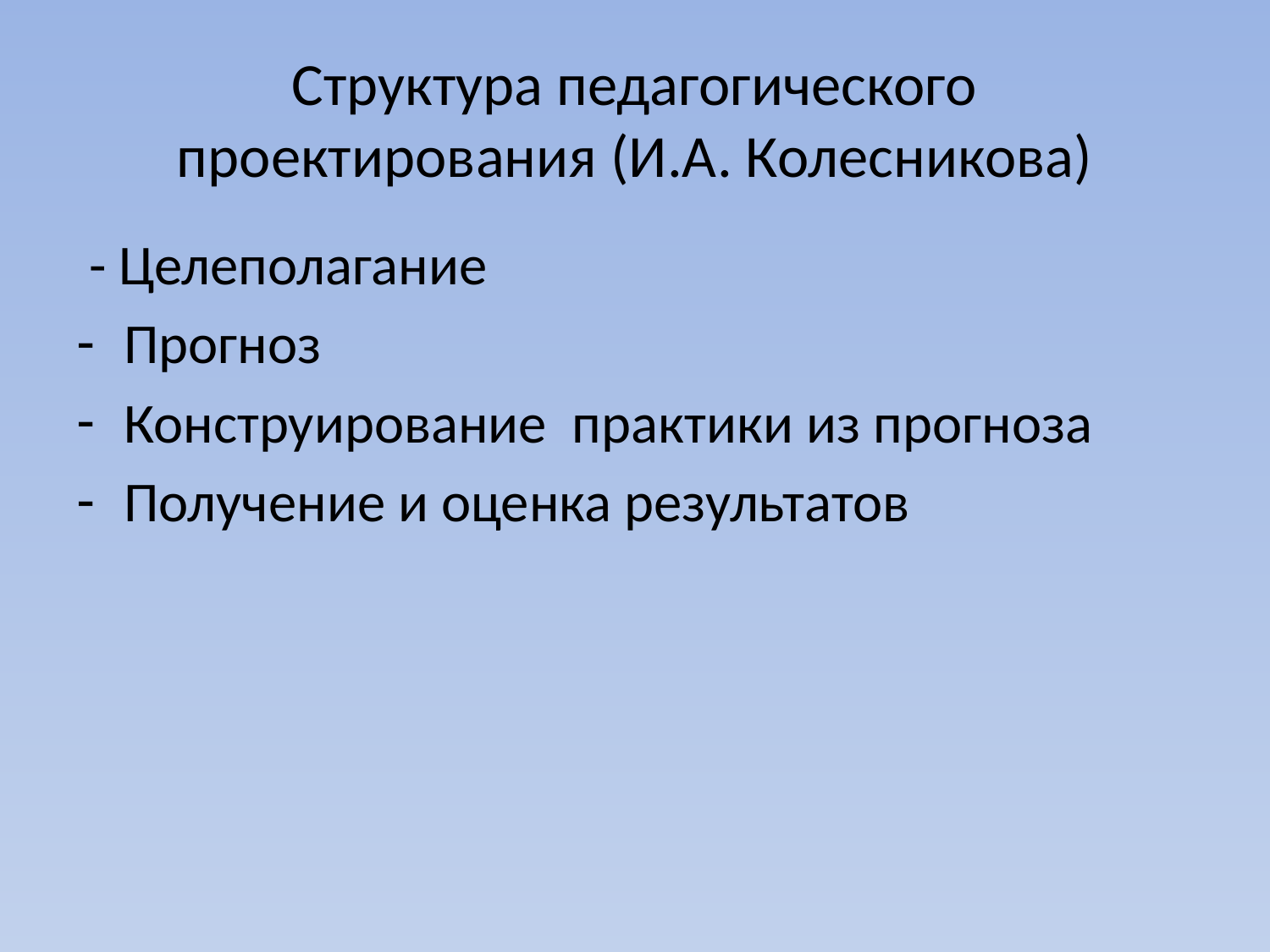

# Структура педагогического проектирования (И.А. Колесникова)
 - Целеполагание
Прогноз
Конструирование  практики из прогноза
Получение и оценка результатов